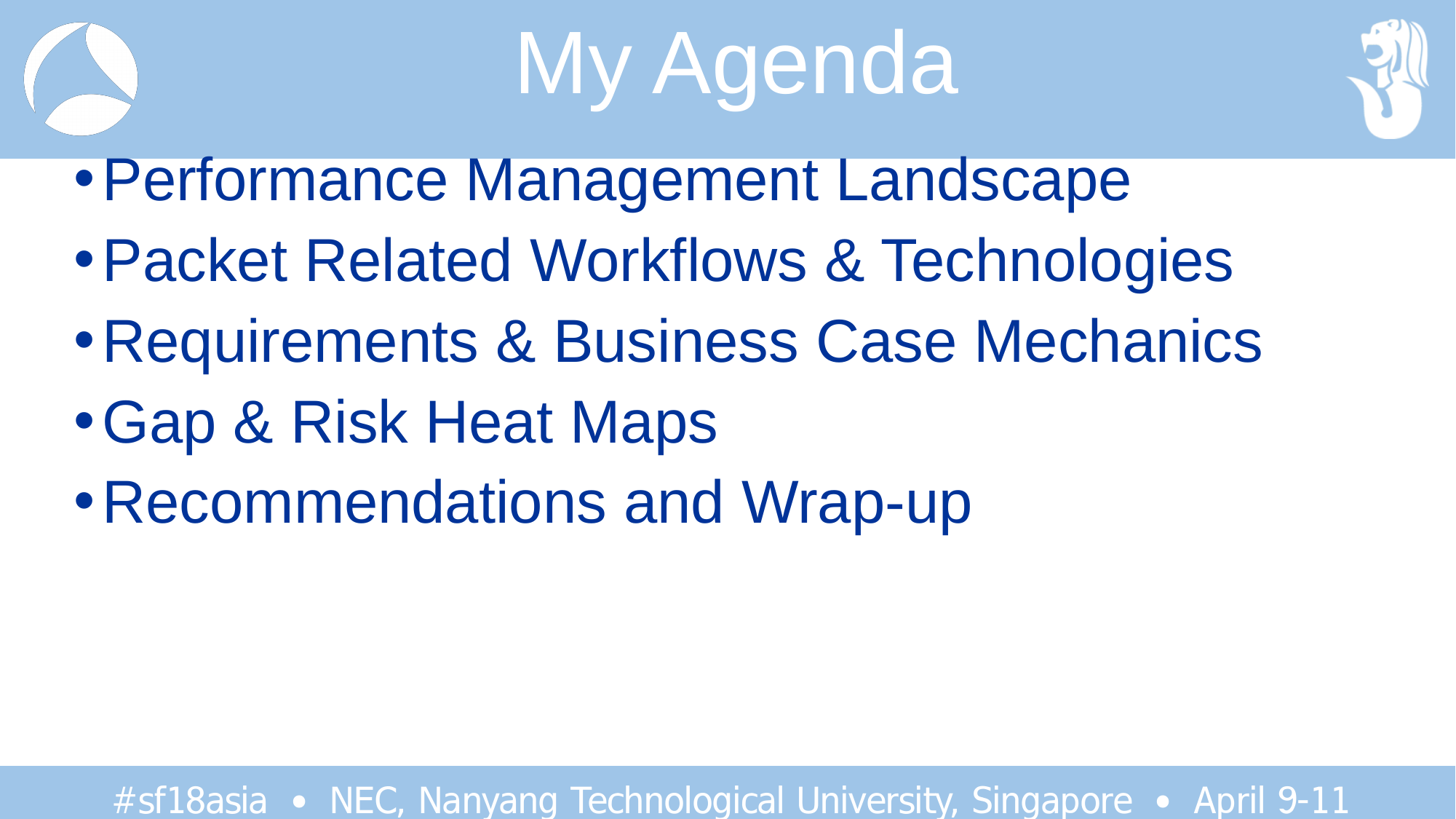

# My Agenda
Performance Management Landscape
Packet Related Workflows & Technologies
Requirements & Business Case Mechanics
Gap & Risk Heat Maps
Recommendations and Wrap-up